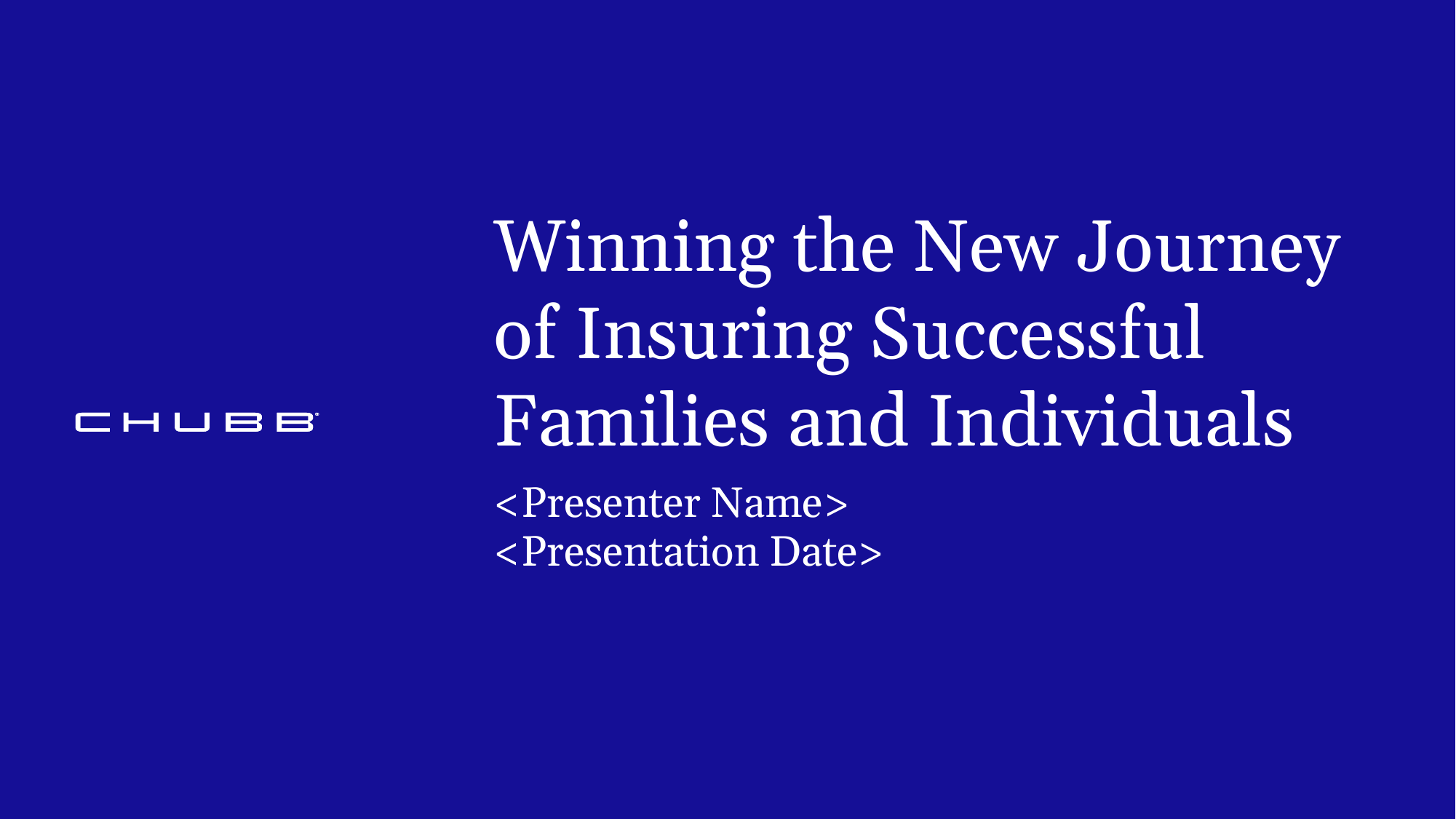

# Winning the New Journey of Insuring Successful Families and Individuals
<Presenter Name>
<Presentation Date>